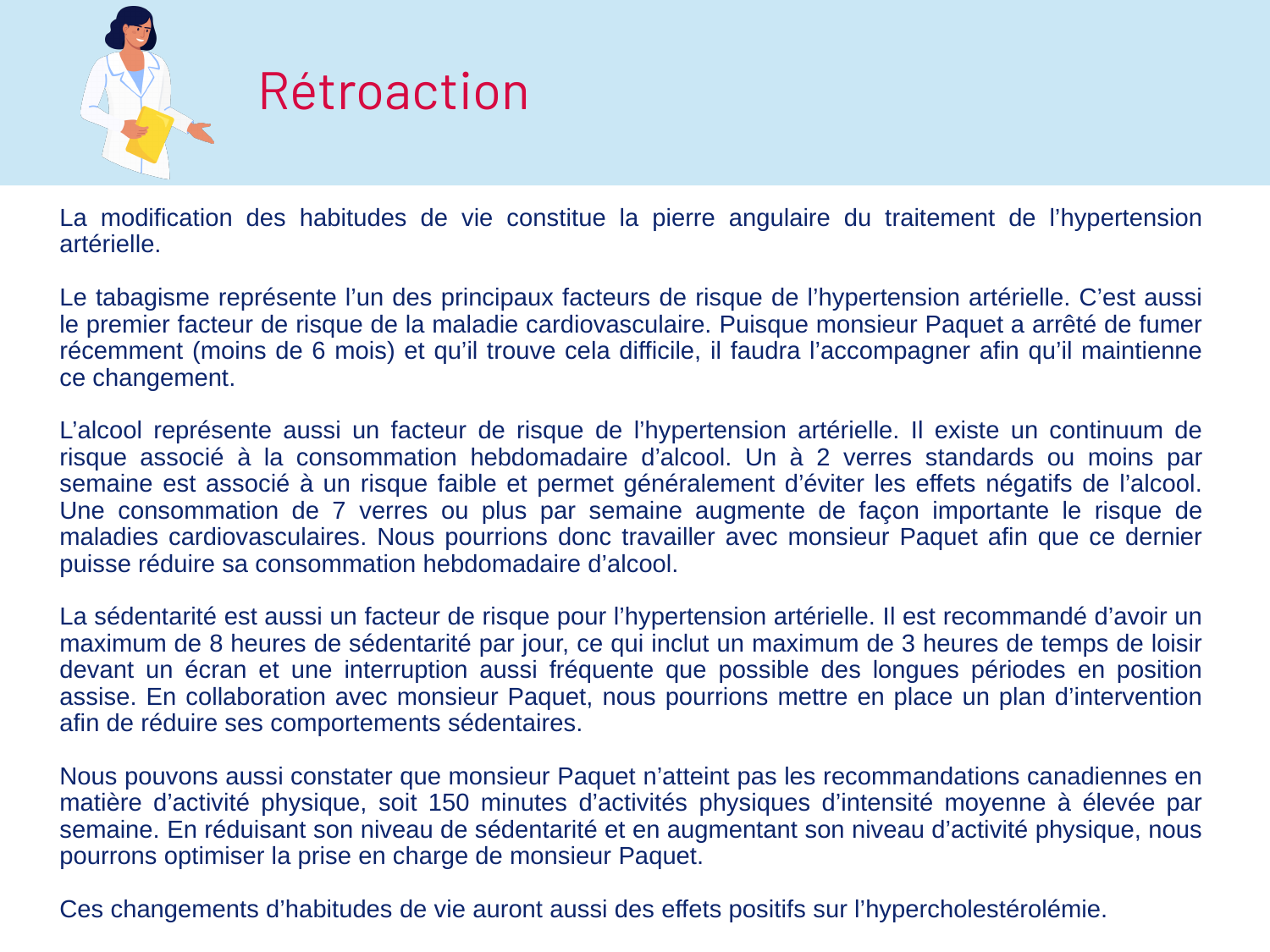

La modification des habitudes de vie constitue la pierre angulaire du traitement de l’hypertension artérielle.

Le tabagisme représente l’un des principaux facteurs de risque de l’hypertension artérielle. C’est aussi le premier facteur de risque de la maladie cardiovasculaire. Puisque monsieur Paquet a arrêté de fumer récemment (moins de 6 mois) et qu’il trouve cela difficile, il faudra l’accompagner afin qu’il maintienne ce changement.

L’alcool représente aussi un facteur de risque de l’hypertension artérielle. Il existe un continuum de risque associé à la consommation hebdomadaire d’alcool. Un à 2 verres standards ou moins par semaine est associé à un risque faible et permet généralement d’éviter les effets négatifs de l’alcool. Une consommation de 7 verres ou plus par semaine augmente de façon importante le risque de maladies cardiovasculaires. Nous pourrions donc travailler avec monsieur Paquet afin que ce dernier puisse réduire sa consommation hebdomadaire d’alcool.

La sédentarité est aussi un facteur de risque pour l’hypertension artérielle. Il est recommandé d’avoir un maximum de 8 heures de sédentarité par jour, ce qui inclut un maximum de 3 heures de temps de loisir devant un écran et une interruption aussi fréquente que possible des longues périodes en position assise. En collaboration avec monsieur Paquet, nous pourrions mettre en place un plan d’intervention afin de réduire ses comportements sédentaires.

Nous pouvons aussi constater que monsieur Paquet n’atteint pas les recommandations canadiennes en matière d’activité physique, soit 150 minutes d’activités physiques d’intensité moyenne à élevée par semaine. En réduisant son niveau de sédentarité et en augmentant son niveau d’activité physique, nous pourrons optimiser la prise en charge de monsieur Paquet.

Ces changements d’habitudes de vie auront aussi des effets positifs sur l’hypercholestérolémie.